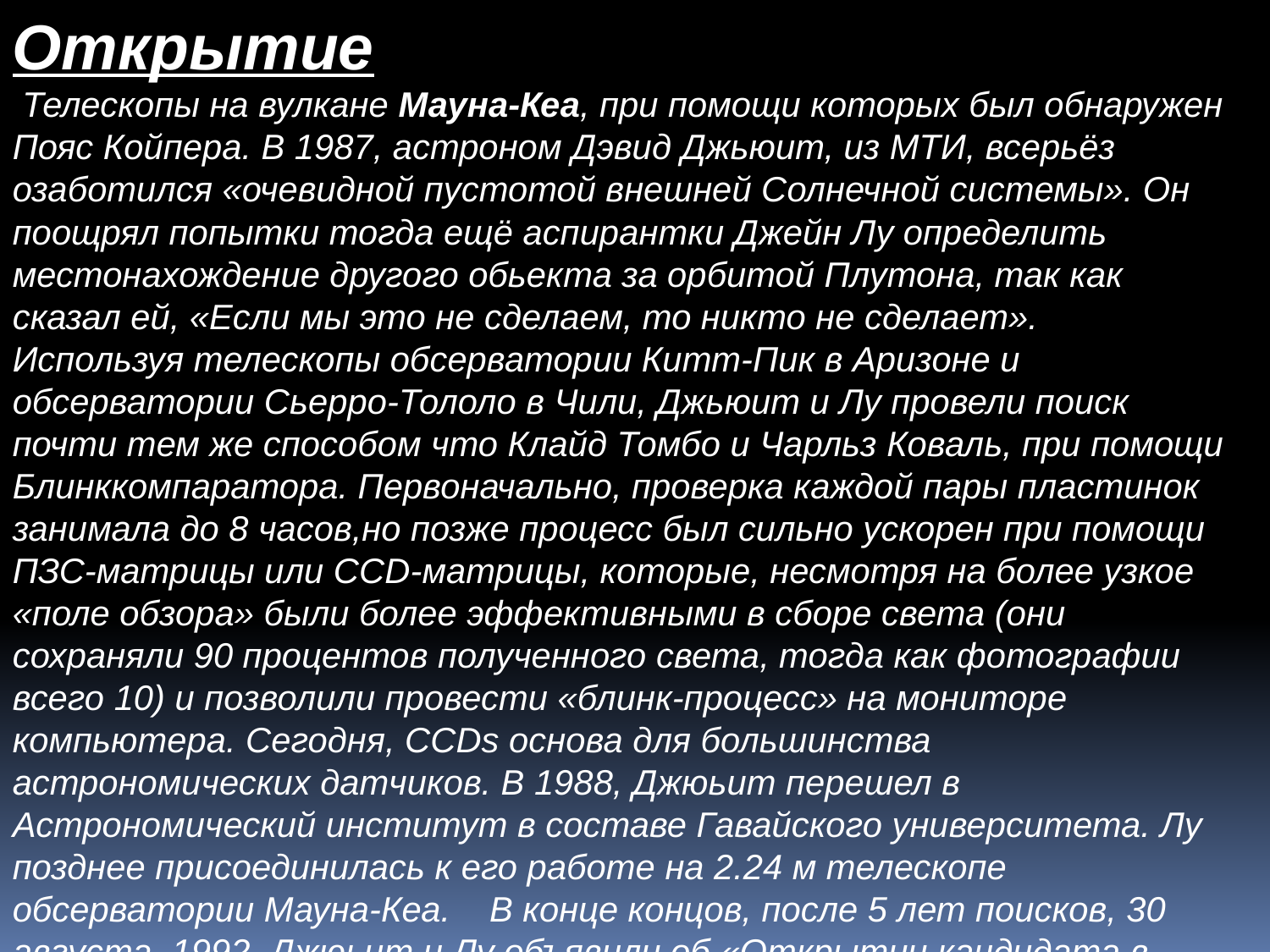

Открытие
 Телескопы на вулкане Мауна-Кеа, при помощи которых был обнаружен Пояс Койпера. В 1987, астроном Дэвид Джьюит, из МТИ, всерьёз озаботился «очевидной пустотой внешней Солнечной системы». Он поощрял попытки тогда ещё аспирантки Джейн Лу определить местонахождение другого обьекта за орбитой Плутона, так как сказал ей, «Если мы это не сделаем, то никто не сделает».   Используя телескопы обсерватории Китт-Пик в Аризоне и обсерватории Сьерро-Тололо в Чили, Джьюит и Лу провели поиск почти тем же способом что Клайд Томбо и Чарльз Коваль, при помощи Блинккомпаратора. Первоначально, проверка каждой пары пластинок занимала до 8 часов,но позже процесс был сильно ускорен при помощи ПЗС-матрицы или CCD-матрицы, которые, несмотря на более узкое «поле обзора» были более эффективными в сборе света (они сохраняли 90 процентов полученного света, тогда как фотографии всего 10) и позволили провести «блинк-процесс» на мониторе компьютера. Сегодня, CCDs основа для большинства астрономических датчиков. В 1988, Джюьит перешел в Астрономический институт в составе Гавайского университета. Лу позднее присоединилась к его работе на 2.24 м телескопе обсерватории Мауна-Кеа.    В конце концов, после 5 лет поисков, 30 августа, 1992, Джюьит и Лу объявили об «Открытии кандидата в объекты Пояса Койпера»